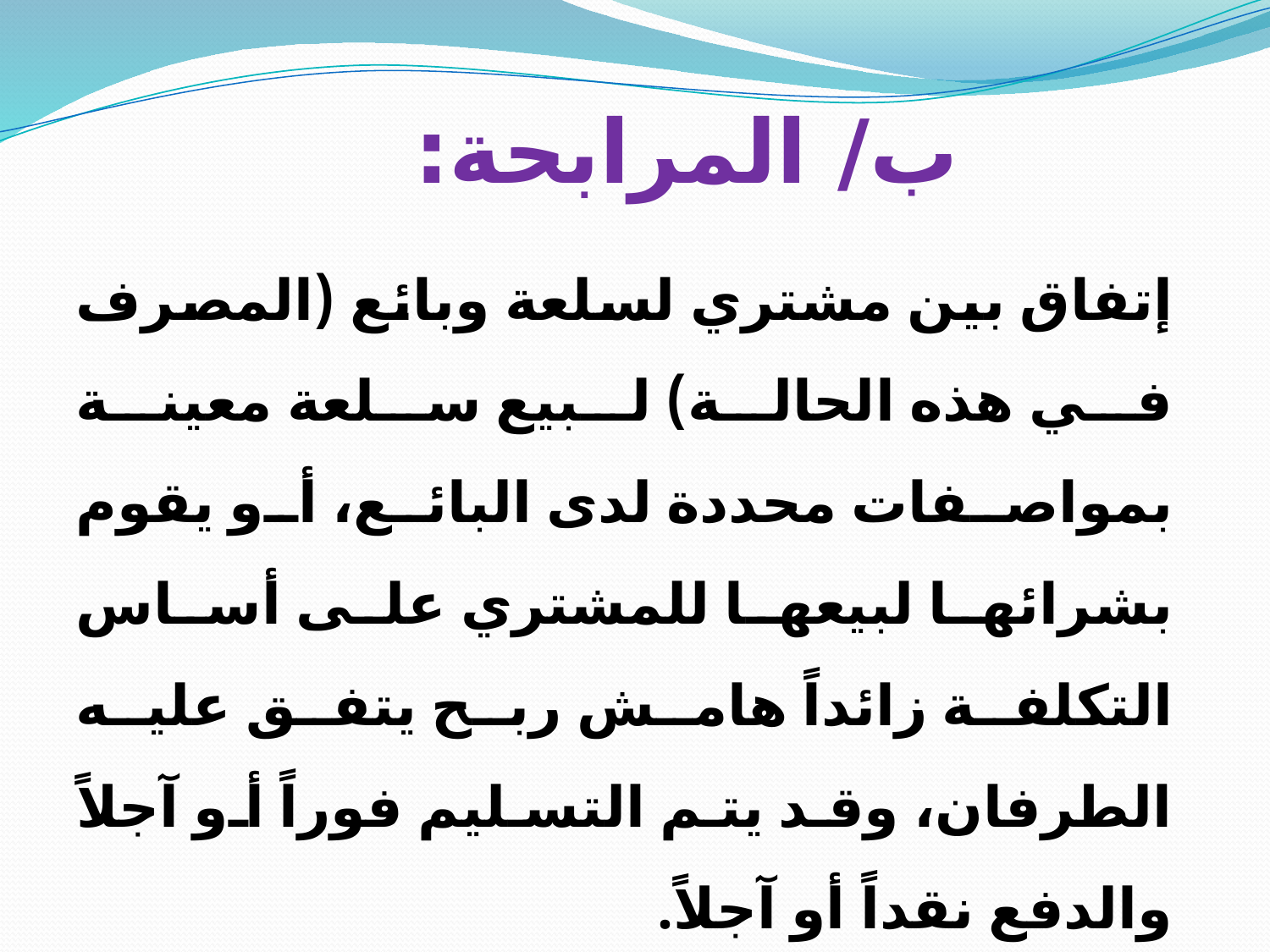

# ب/ المرابحة:
إتفاق بين مشتري لسلعة وبائع (المصرف في هذه الحالة) لبيع سلعة معينة بمواصفات محددة لدى البائع، أو يقوم بشرائها لبيعها للمشتري على أساس التكلفة زائداً هامش ربح يتفق عليه الطرفان، وقد يتم التسليم فوراً أو آجلاً والدفع نقداً أو آجلاً.